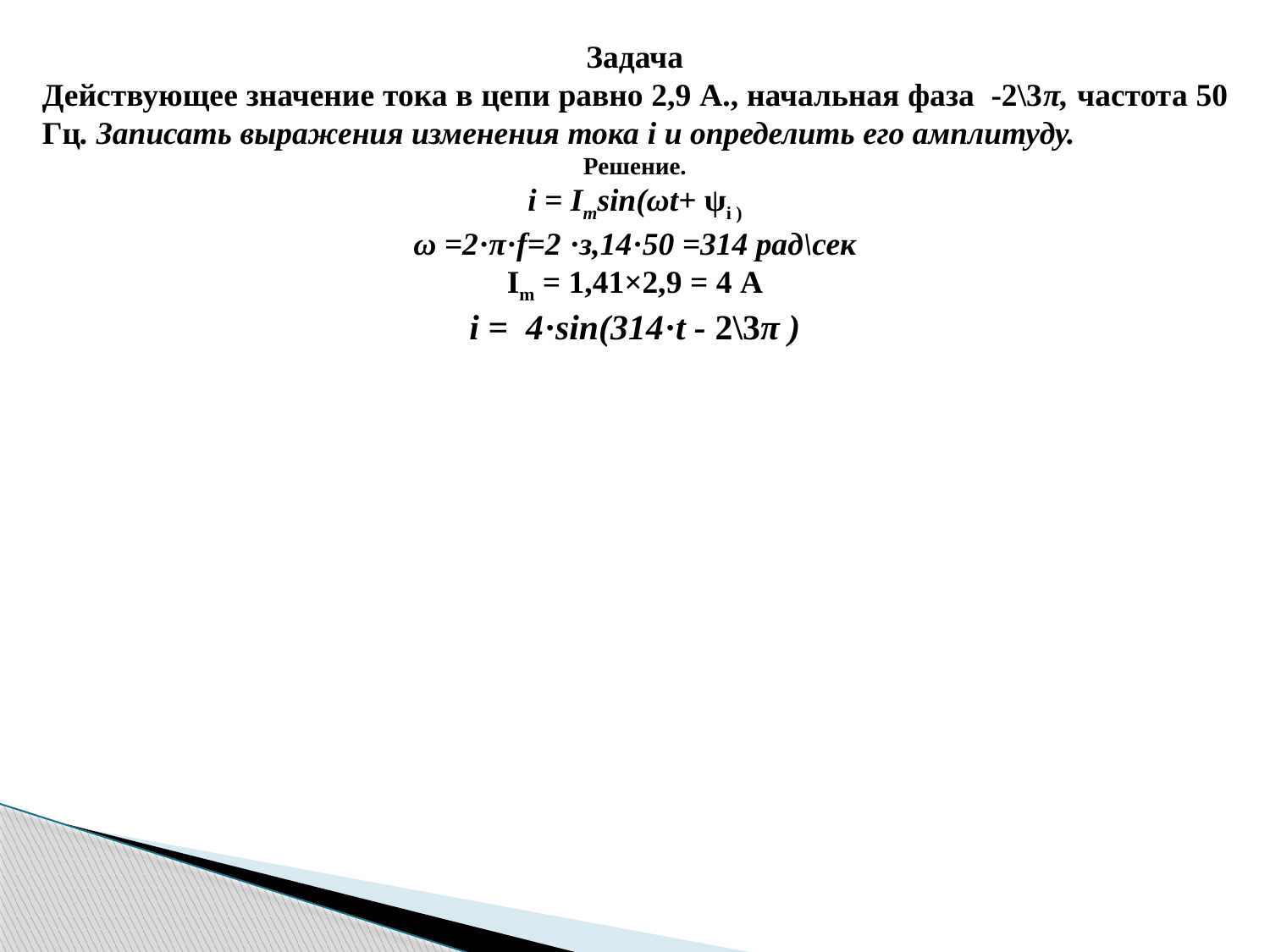

Задача
Действующее значение тока в цепи равно 2,9 А., начальная фаза  -2\3π, частота 50 Гц. Записать выражения изменения тока i и определить его амплитуду.
Решение.
i = Imsin(ωt+ ψi )
ω =2·π·f=2 ·з,14·50 =314 рад\сек
Im = 1,41×2,9 = 4 А
i =  4·sin(314·t - 2\3π )